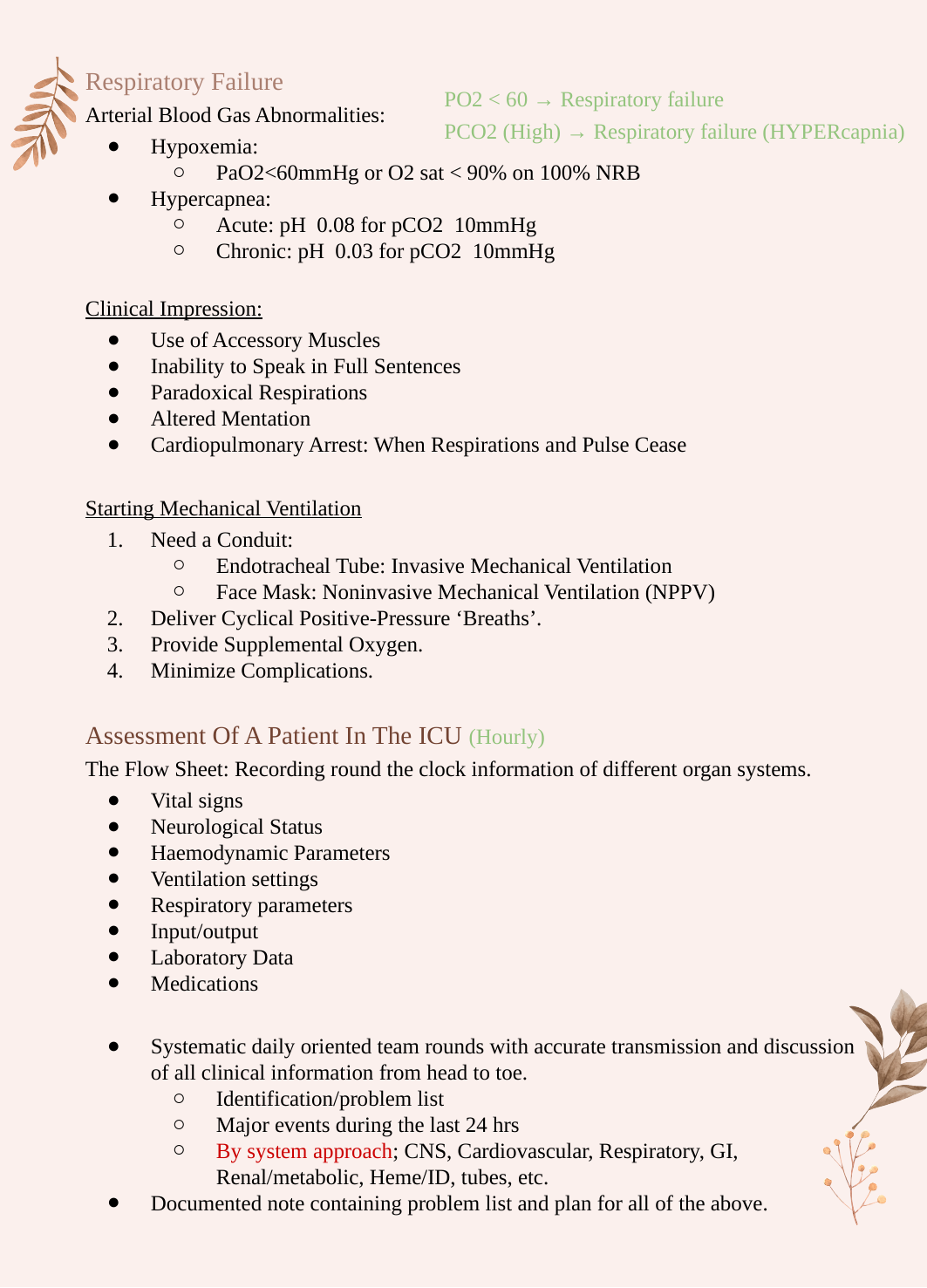

Respiratory Failure
Arterial Blood Gas Abnormalities:
Hypoxemia:
PaO2<60mmHg or O2 sat < 90% on 100% NRB
Hypercapnea:
Acute: pH  0.08 for pCO2  10mmHg
Chronic: pH  0.03 for pCO2  10mmHg

Clinical Impression:
Use of Accessory Muscles
Inability to Speak in Full Sentences
Paradoxical Respirations
Altered Mentation
Cardiopulmonary Arrest: When Respirations and Pulse Cease

Starting Mechanical Ventilation
Need a Conduit:
Endotracheal Tube: Invasive Mechanical Ventilation
Face Mask: Noninvasive Mechanical Ventilation (NPPV)
Deliver Cyclical Positive-Pressure ‘Breaths’.
Provide Supplemental Oxygen.
Minimize Complications.

Assessment Of A Patient In The ICU (Hourly)
The Flow Sheet: Recording round the clock information of different organ systems.
Vital signs
Neurological Status
Haemodynamic Parameters
Ventilation settings
Respiratory parameters
Input/output
Laboratory Data
Medications

Systematic daily oriented team rounds with accurate transmission and discussion of all clinical information from head to toe.
Identification/problem list
Major events during the last 24 hrs
By system approach; CNS, Cardiovascular, Respiratory, GI, Renal/metabolic, Heme/ID, tubes, etc.
Documented note containing problem list and plan for all of the above.

PO2 < 60 → Respiratory failure
PCO2 (High) → Respiratory failure (HYPERcapnia)